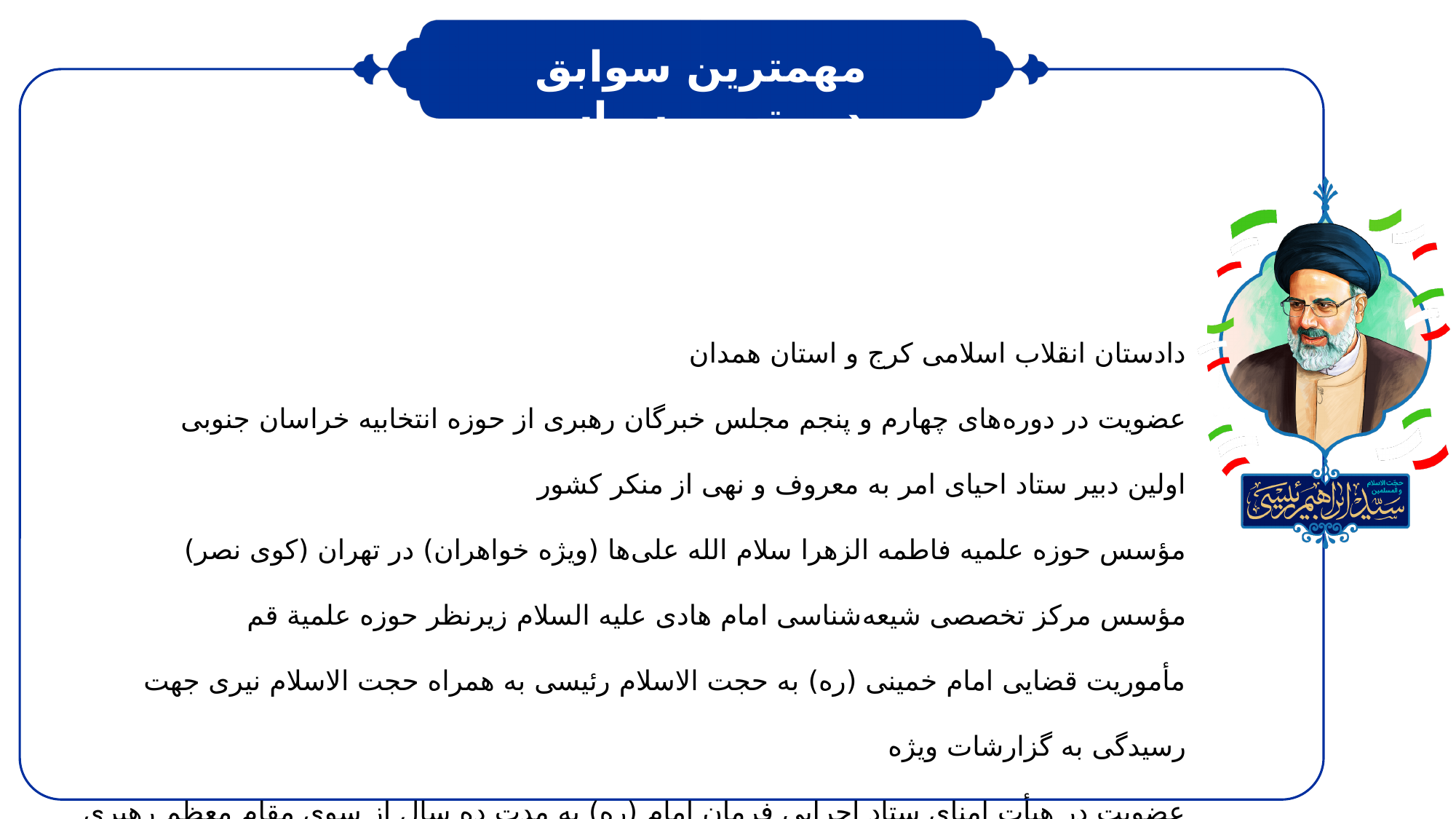

مهمترین سوابق مدیریتی و سیاسی
دادستان انقلاب اسلامی کرج و استان همدان
عضویت در دوره‌های چهارم و پنجم مجلس خبرگان رهبری از حوزه انتخابیه خراسان جنوبی
اولین دبیر ستاد احیای امر به معروف و نهی از منکر کشور
مؤسس حوزه علمیه فاطمه الزهرا سلام الله علی‌ها (ویژه خواهران) در تهران (کوی نصر)
مؤسس مرکز تخصصی شیعه‌شناسی امام هادی علیه السلام زیرنظر حوزه علمیة قم
مأموریت قضایی امام خمینی (ره) به حجت الاسلام رئیسی به همراه حجت الاسلام نیری جهت رسیدگی به گزارشات ویژه
عضویت در هیأت امنای ستاد اجرایی فرمان امام (ره) به مدت ده سال از سوی مقام معظم رهبری